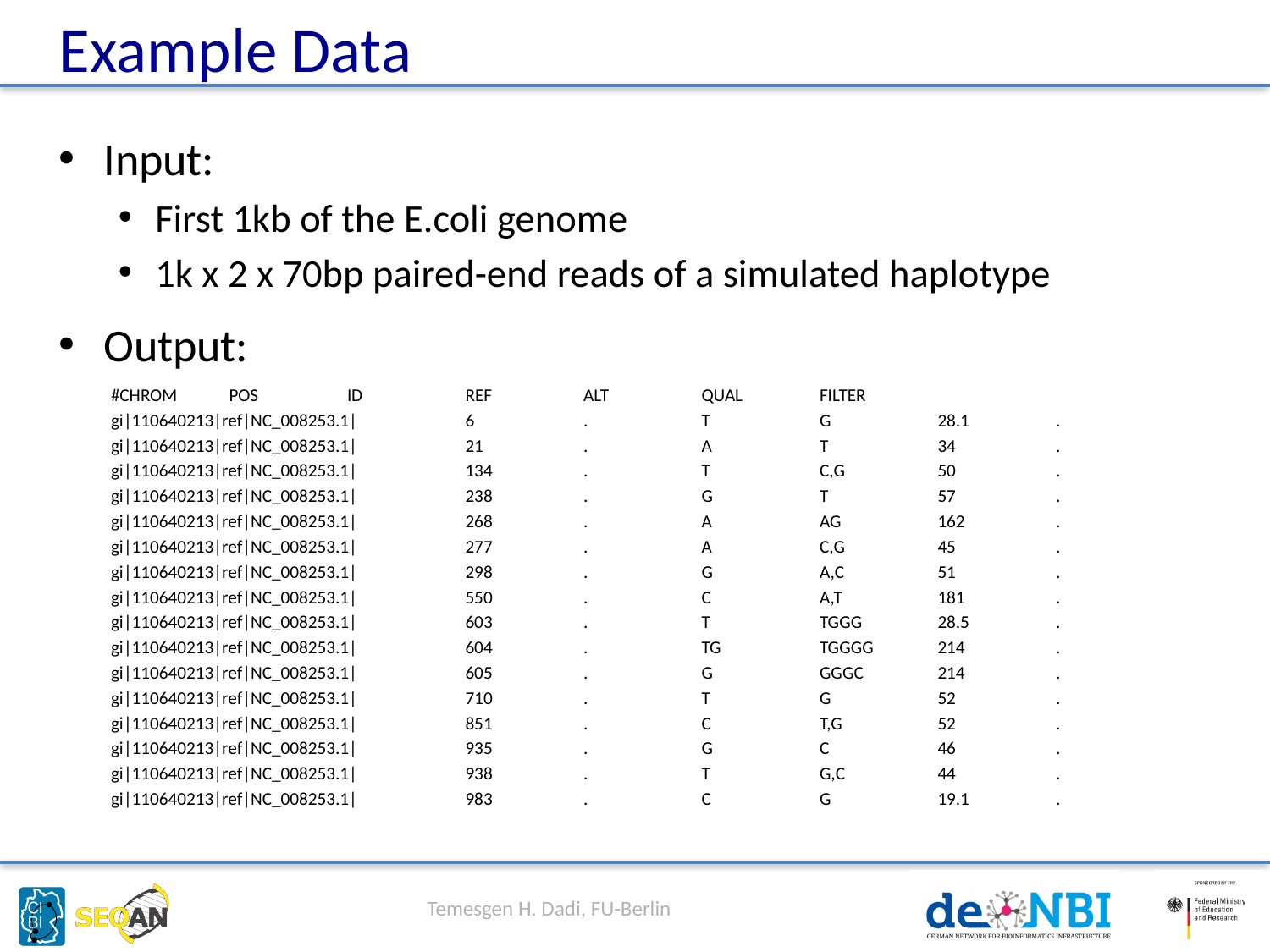

# Example Data
Input:
First 1kb of the E.coli genome
1k x 2 x 70bp paired-end reads of a simulated haplotype

Output:

#CHROM				POS	ID	REF	ALT	QUAL	FILTER
gi|110640213|ref|NC_008253.1|	6	.	T	G	28.1	.
gi|110640213|ref|NC_008253.1|	21	.	A	T	34	.
gi|110640213|ref|NC_008253.1|	134	.	T	C,G	50	.
gi|110640213|ref|NC_008253.1|	238	.	G	T	57	.
gi|110640213|ref|NC_008253.1|	268	.	A	AG	162	.
gi|110640213|ref|NC_008253.1|	277	.	A	C,G	45	.
gi|110640213|ref|NC_008253.1|	298	.	G	A,C	51	.
gi|110640213|ref|NC_008253.1|	550	.	C	A,T	181	.
gi|110640213|ref|NC_008253.1|	603	.	T	TGGG	28.5	.
gi|110640213|ref|NC_008253.1|	604	.	TG	TGGGG	214	.
gi|110640213|ref|NC_008253.1|	605	.	G	GGGC	214	.
gi|110640213|ref|NC_008253.1|	710	.	T	G	52	.
gi|110640213|ref|NC_008253.1|	851	.	C	T,G	52	.
gi|110640213|ref|NC_008253.1|	935	.	G	C	46	.
gi|110640213|ref|NC_008253.1|	938	.	T	G,C	44	.
gi|110640213|ref|NC_008253.1|	983	.	C	G	19.1	.

Temesgen H. Dadi, FU-Berlin